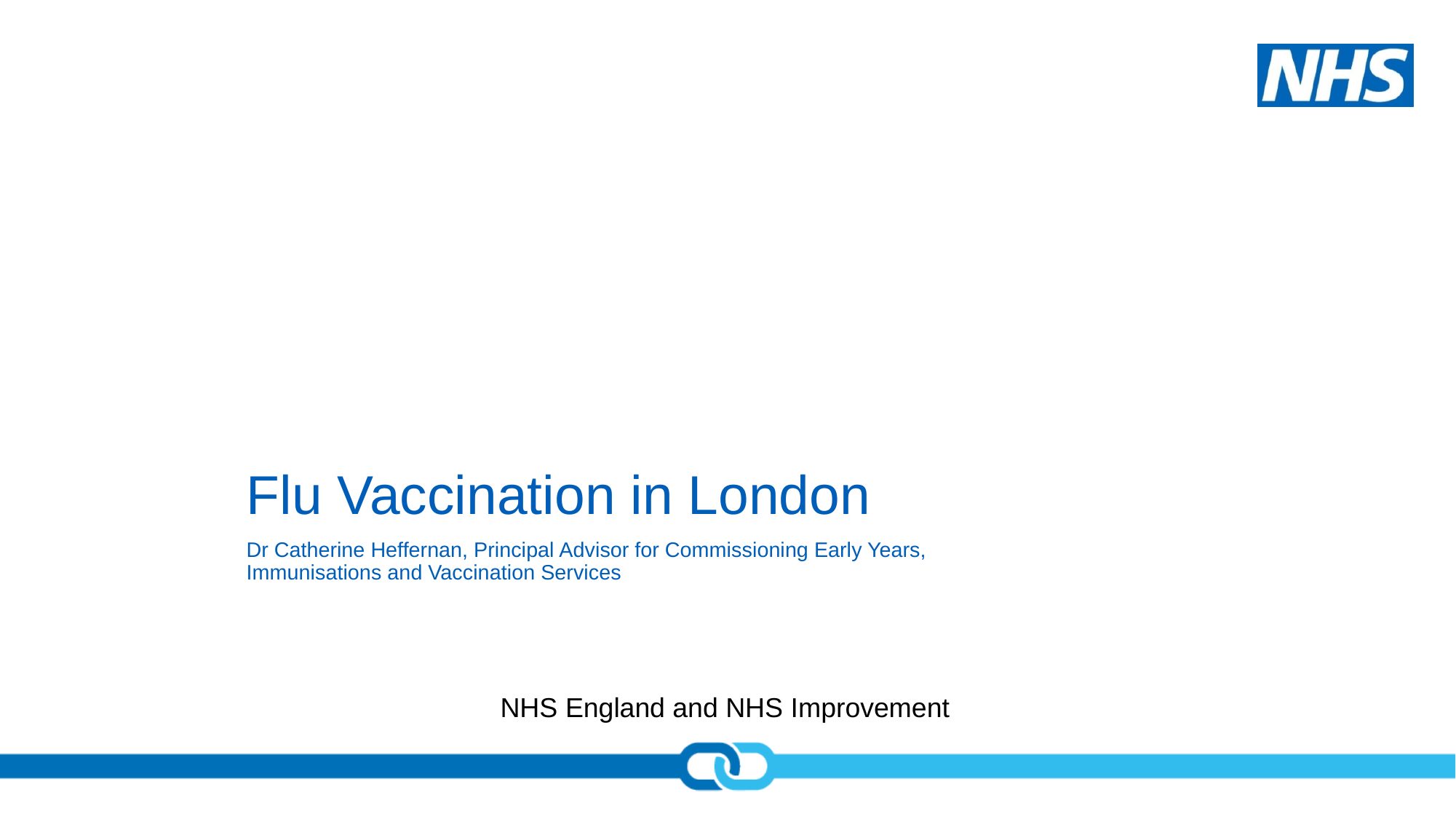

# Flu Vaccination in London
Dr Catherine Heffernan, Principal Advisor for Commissioning Early Years, Immunisations and Vaccination Services